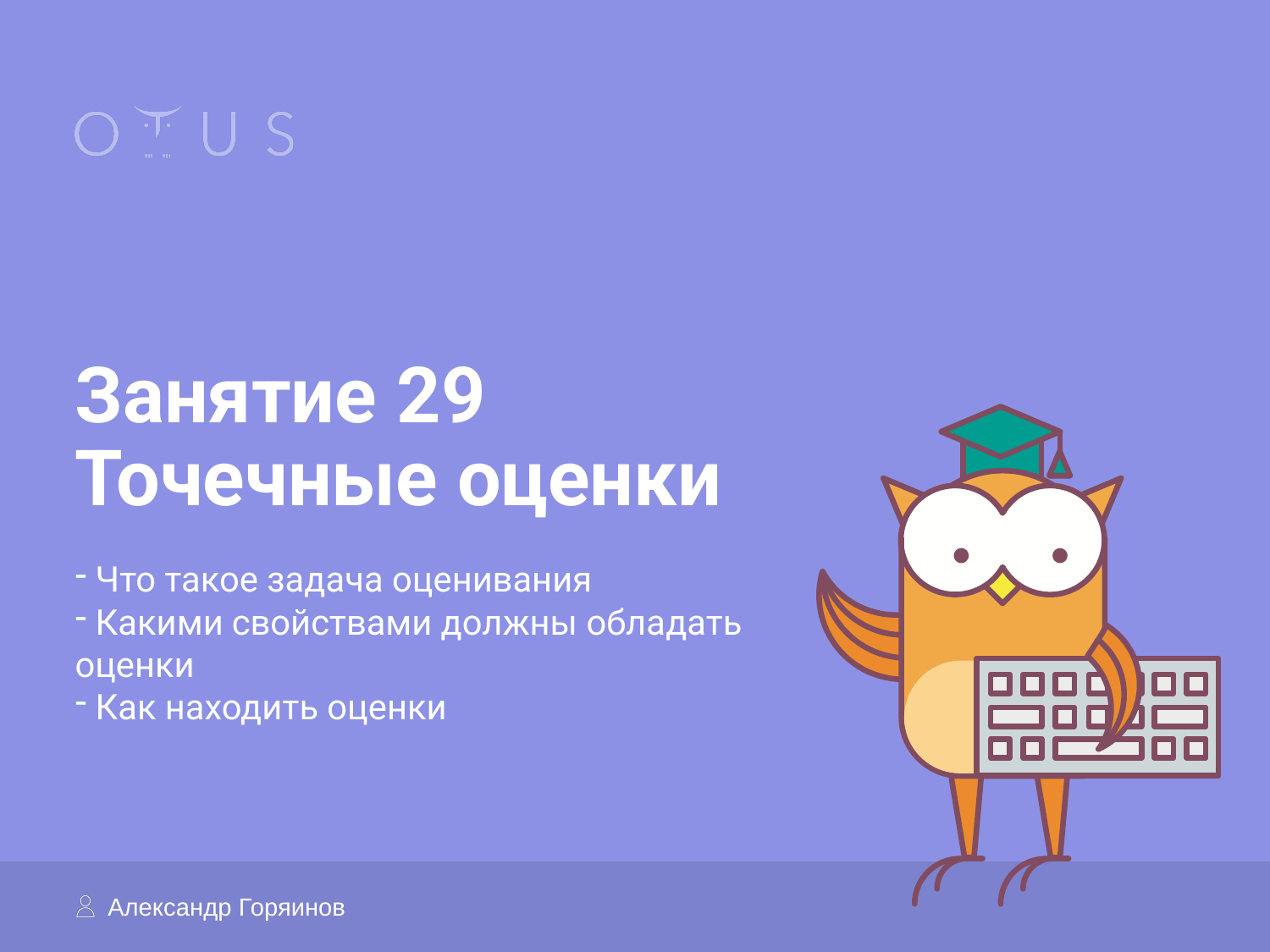

# Занятие 29 Точечные оценки
 Что такое задача оценивания
 Какими свойствами должны обладать оценки
 Как находить оценки
Александр Горяинов